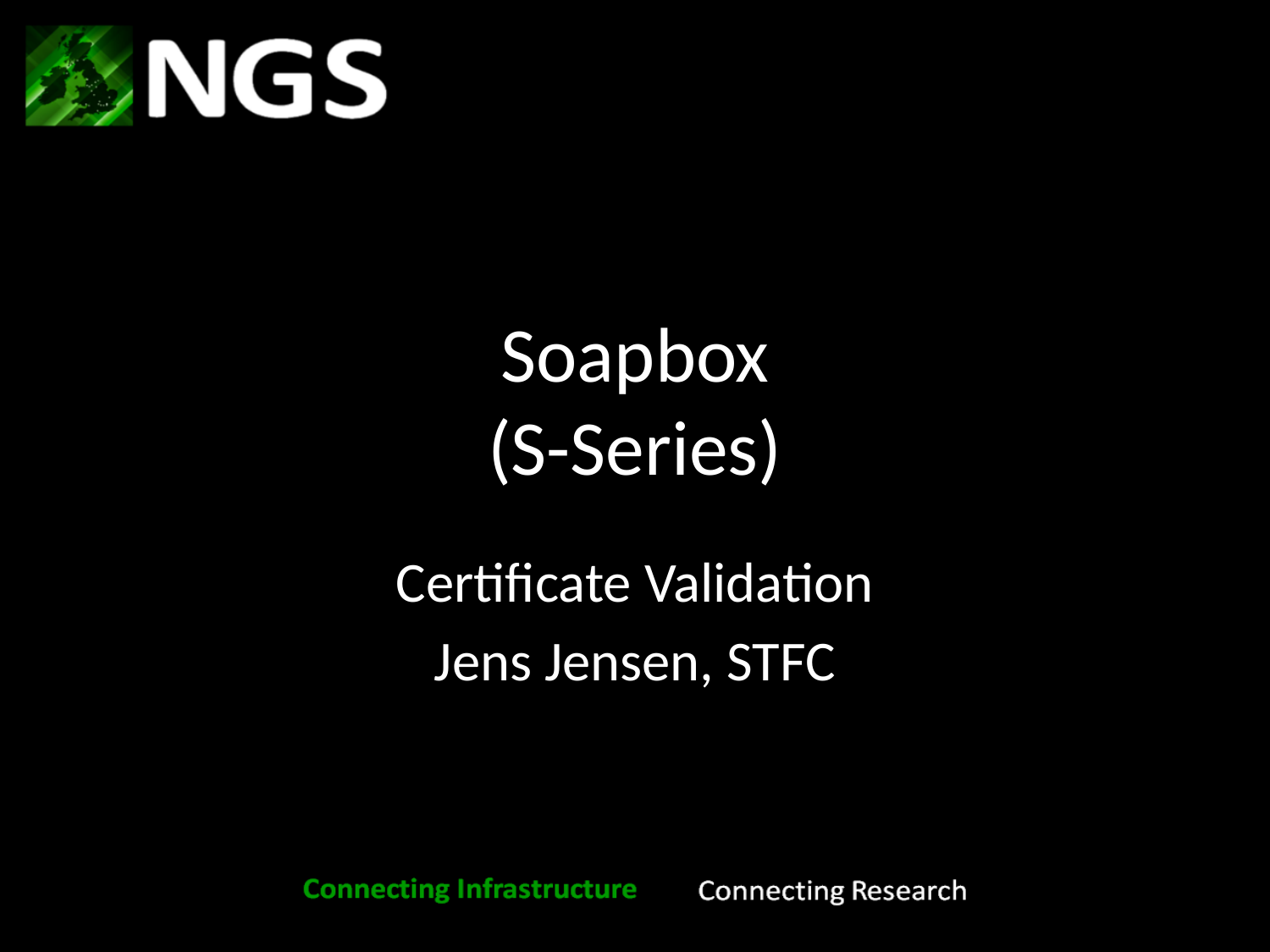

# Soapbox (S-Series)
Certificate Validation
Jens Jensen, STFC